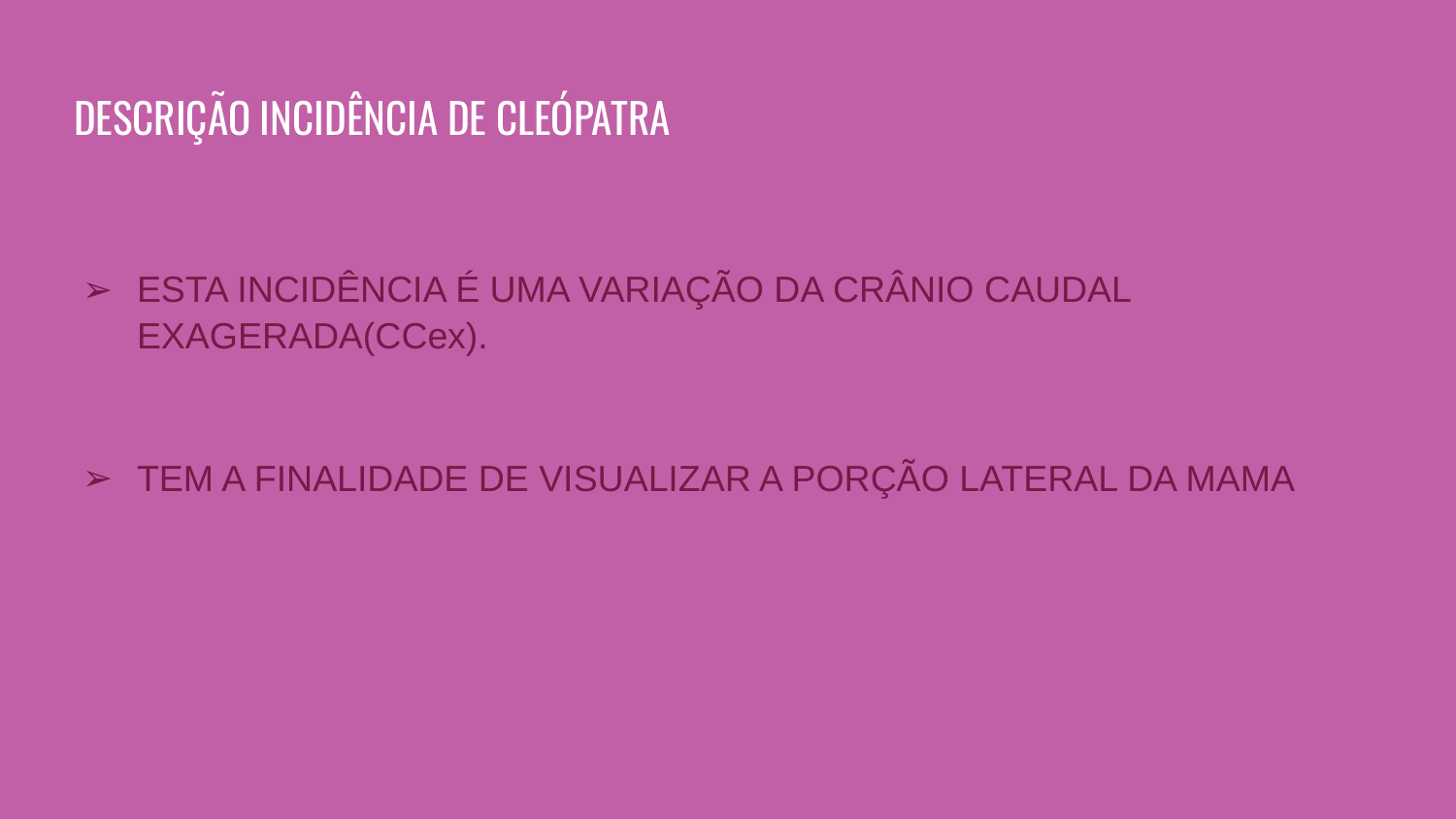

# DESCRIÇÃO INCIDÊNCIA DE CLEÓPATRA

ESTA INCIDÊNCIA É UMA VARIAÇÃO DA CRÂNIO CAUDAL EXAGERADA(CCex).

TEM A FINALIDADE DE VISUALIZAR A PORÇÃO LATERAL DA MAMA